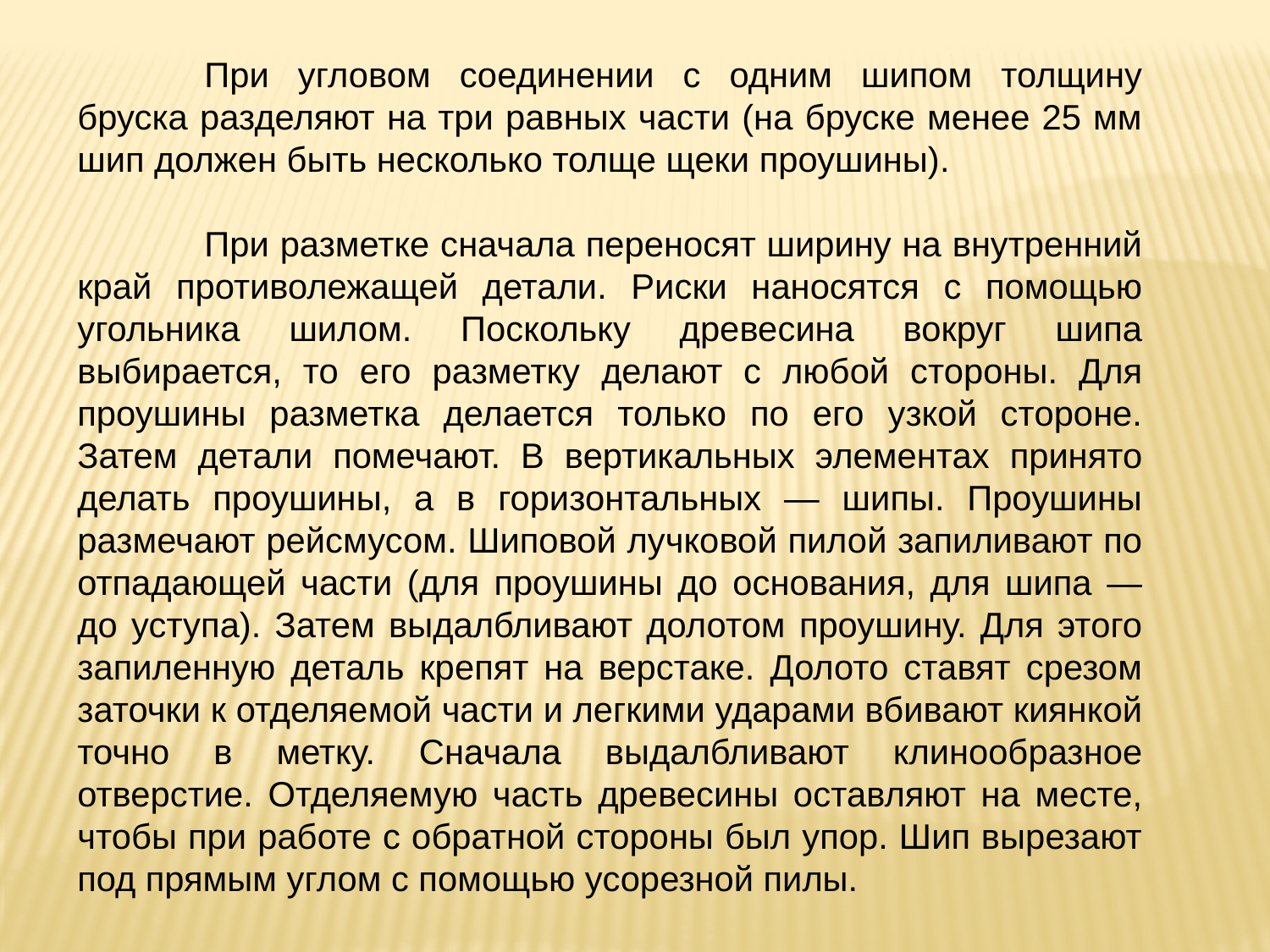

При угловом соединении с одним шипом толщину бруска разделяют на три равных части (на бруске менее 25 мм шип должен быть несколько толще щеки проушины).

	При разметке сначала переносят ширину на внутренний край противолежащей детали. Риски наносятся с помощью угольника шилом. Поскольку древесина вокруг шипа выбирается, то его разметку делают с любой стороны. Для проушины разметка делается только по его узкой стороне. Затем детали помечают. В вертикальных элементах принято делать проушины, а в горизонтальных — шипы. Проушины размечают рейсмусом. Шиповой лучковой пилой запиливают по отпадающей части (для проушины до основания, для шипа — до уступа). Затем выдалбливают долотом проушину. Для этого запиленную деталь крепят на верстаке. Долото ставят срезом заточки к отделяемой части и легкими ударами вбивают киянкой точно в метку. Сначала выдалбливают клинообразное отверстие. Отделяемую часть древесины оставляют на месте, чтобы при работе с обратной стороны был упор. Шип вырезают под прямым углом с помощью усорезной пилы.